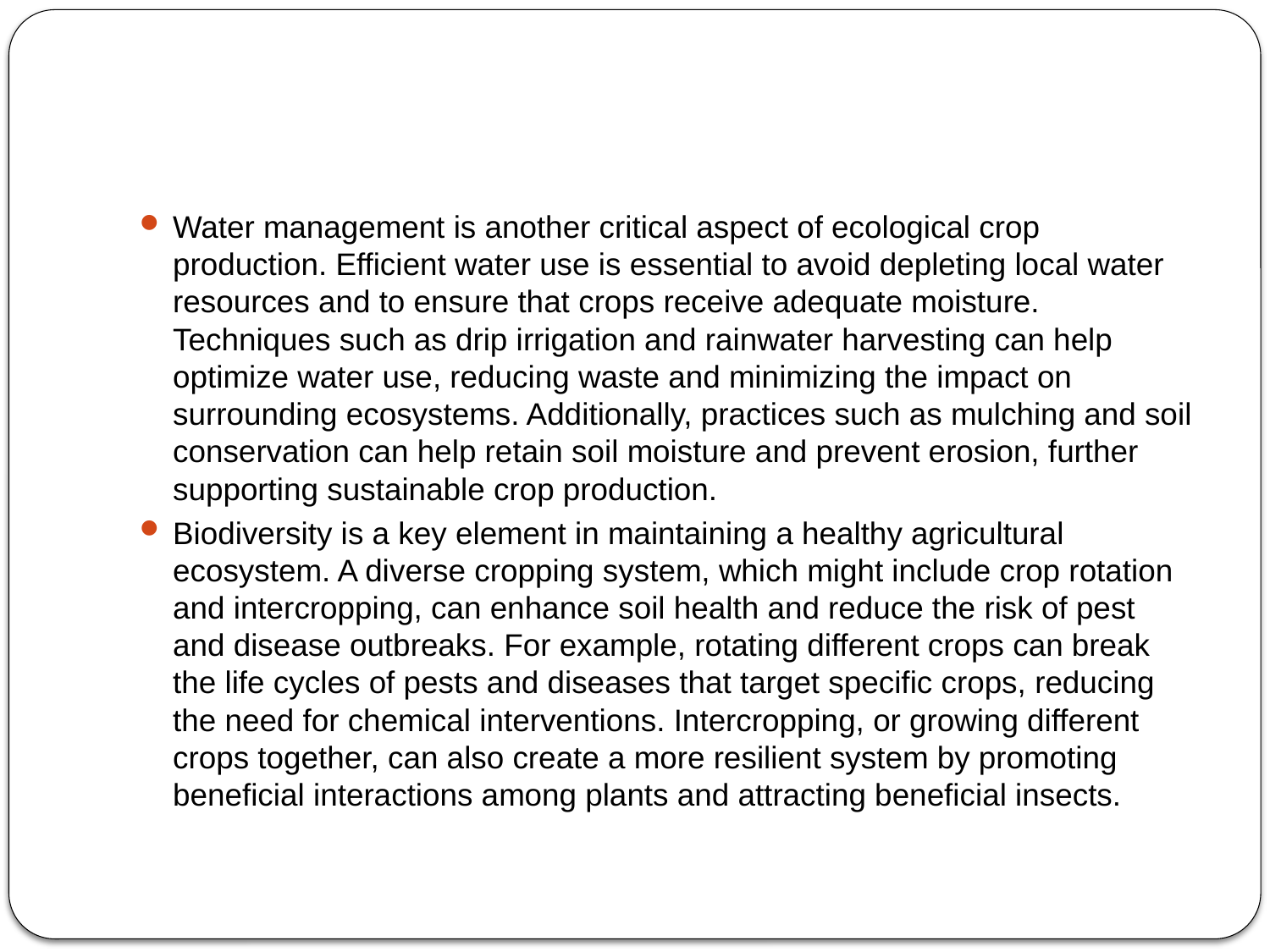

#
Water management is another critical aspect of ecological crop production. Efficient water use is essential to avoid depleting local water resources and to ensure that crops receive adequate moisture. Techniques such as drip irrigation and rainwater harvesting can help optimize water use, reducing waste and minimizing the impact on surrounding ecosystems. Additionally, practices such as mulching and soil conservation can help retain soil moisture and prevent erosion, further supporting sustainable crop production.
Biodiversity is a key element in maintaining a healthy agricultural ecosystem. A diverse cropping system, which might include crop rotation and intercropping, can enhance soil health and reduce the risk of pest and disease outbreaks. For example, rotating different crops can break the life cycles of pests and diseases that target specific crops, reducing the need for chemical interventions. Intercropping, or growing different crops together, can also create a more resilient system by promoting beneficial interactions among plants and attracting beneficial insects.